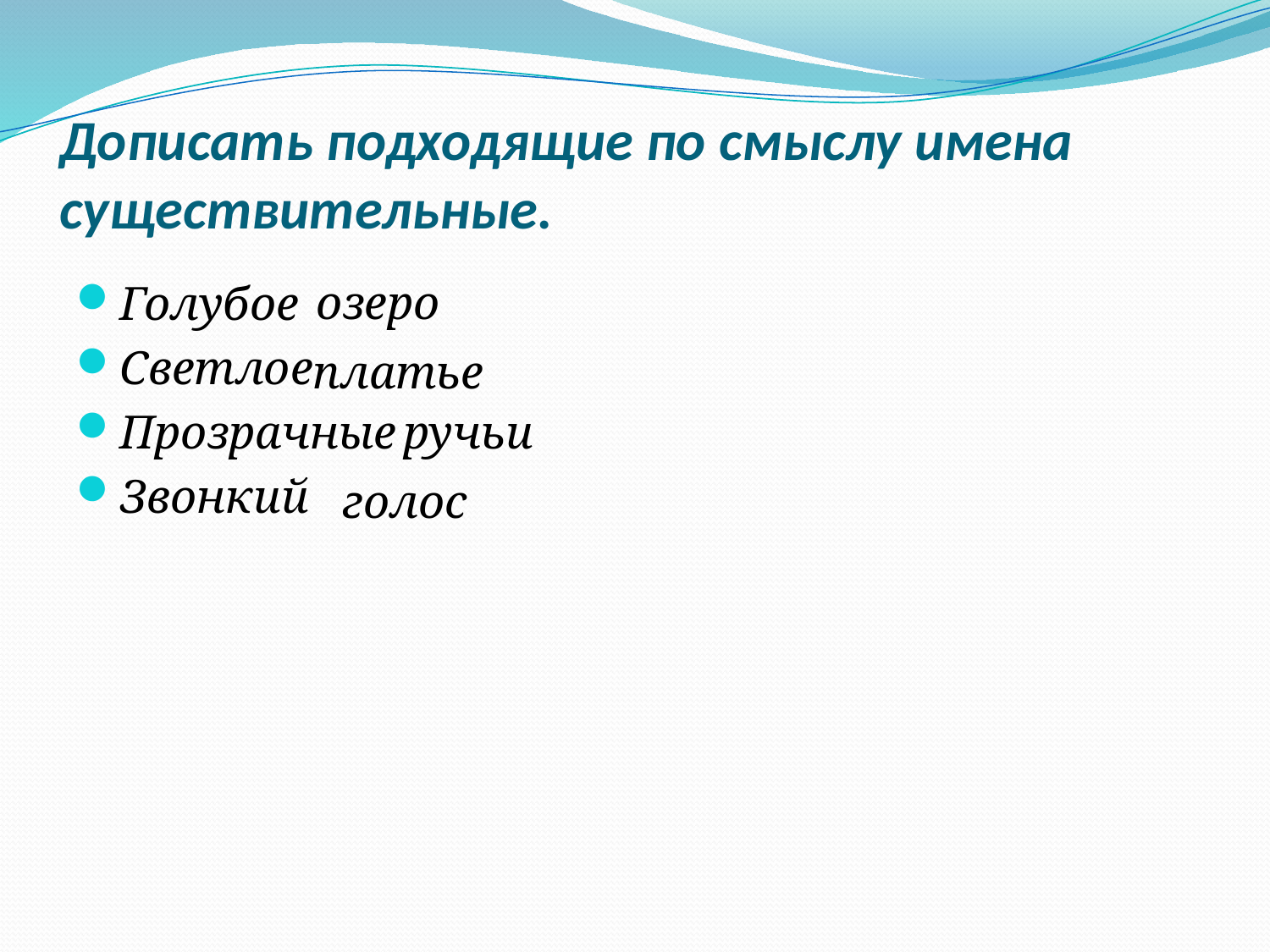

# Дописать подходящие по смыслу имена существительные.
 озеро
Голубое
Светлое
Прозрачные
Звонкий
платье
ручьи
 голос